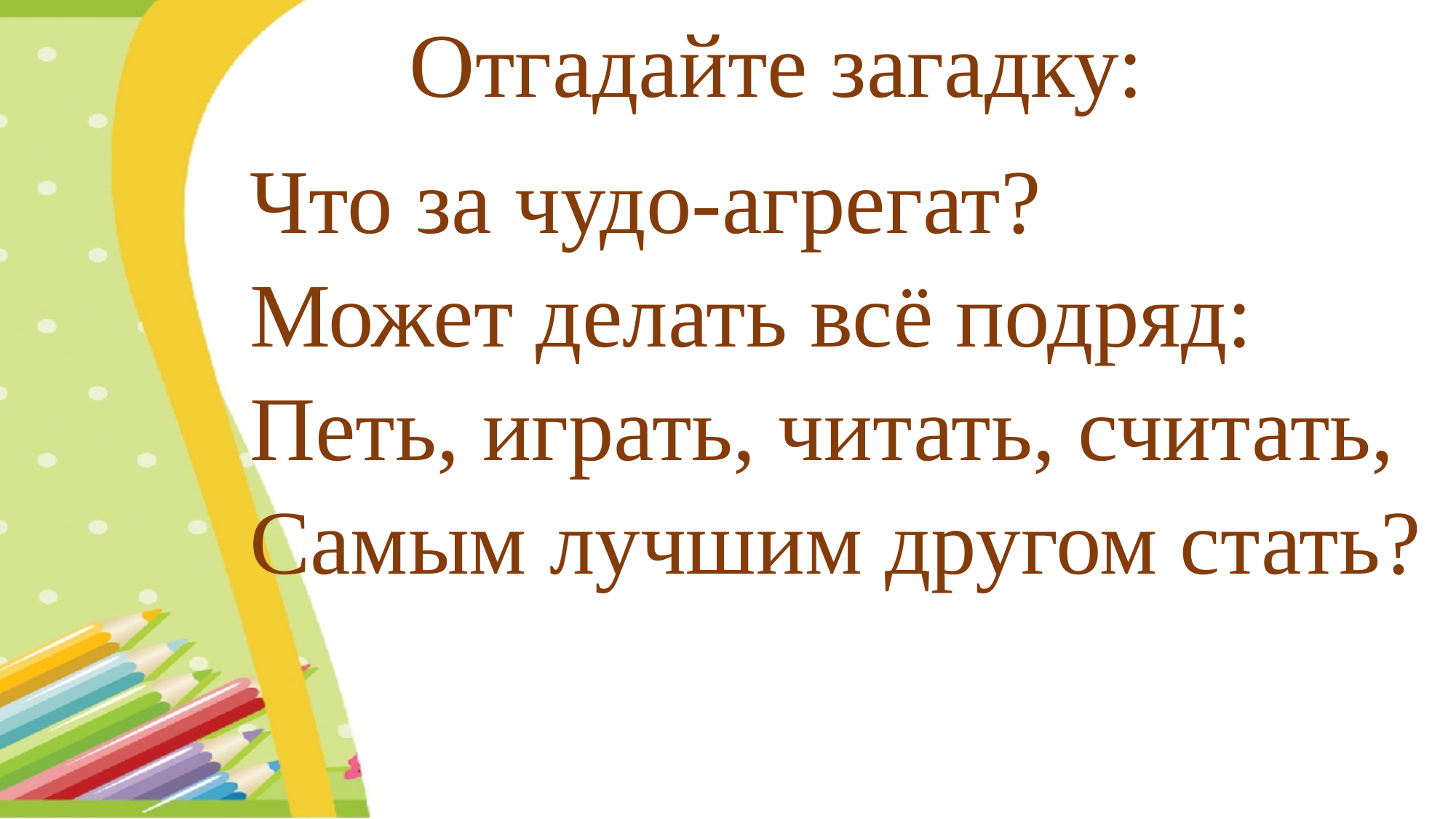

# Отгадайте загадку:
Что за чудо-агрегат?
Может делать всё подряд:
Петь, играть, читать, считать,
Самым лучшим другом стать?